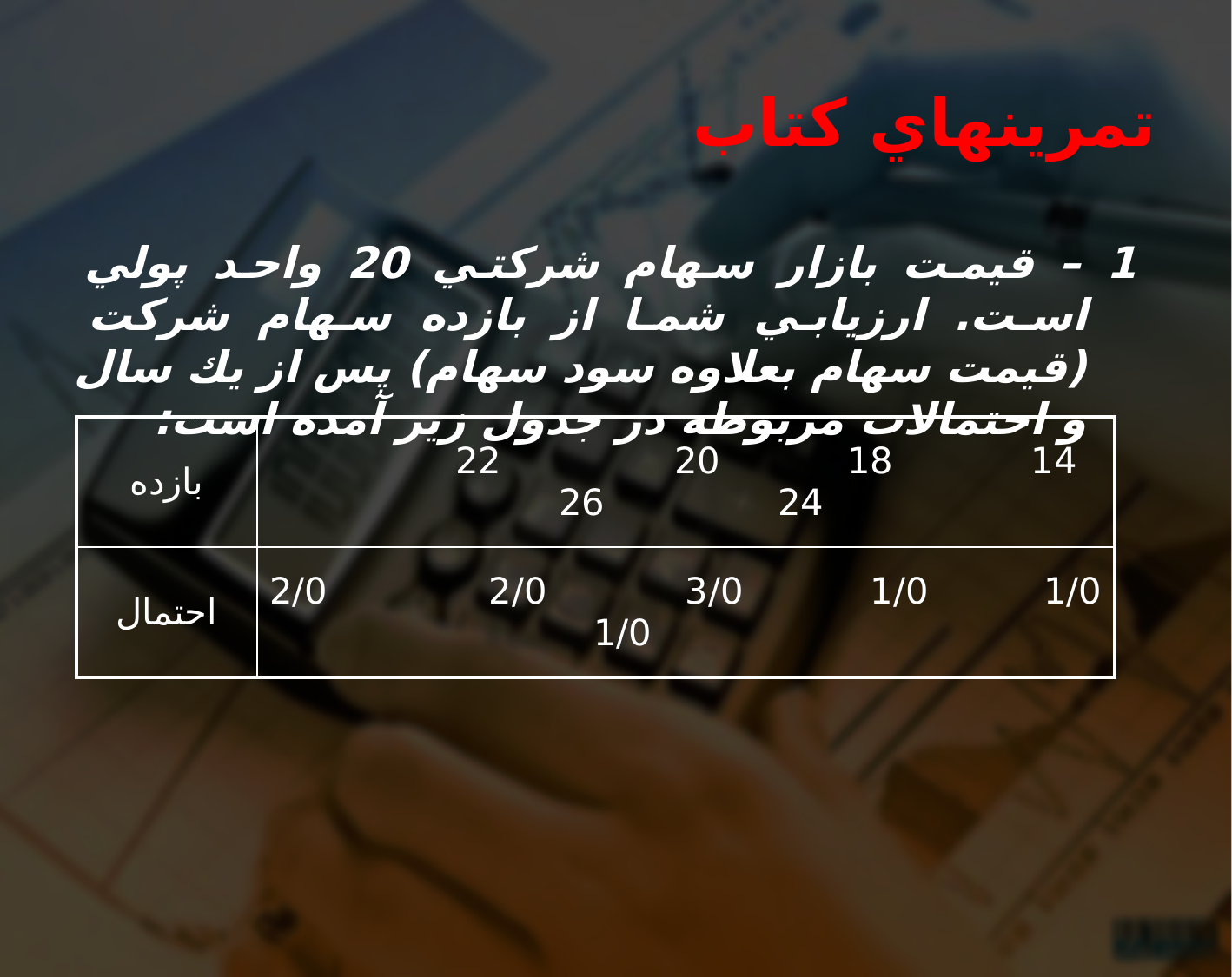

# تمرينهاي كتاب
1 – قيمت بازار سهام شركتي 20 واحد پولي است. ارزيابي شما از بازده سهام شركت (قيمت سهام بعلاوه سود سهام) پس از يك سال و احتمالات مربوطه در جدول زير آمده است:
| بازده | 14 18 20 22 24 26 |
| --- | --- |
| احتمال | 1/0 1/0 3/0 2/0 2/0 1/0 |